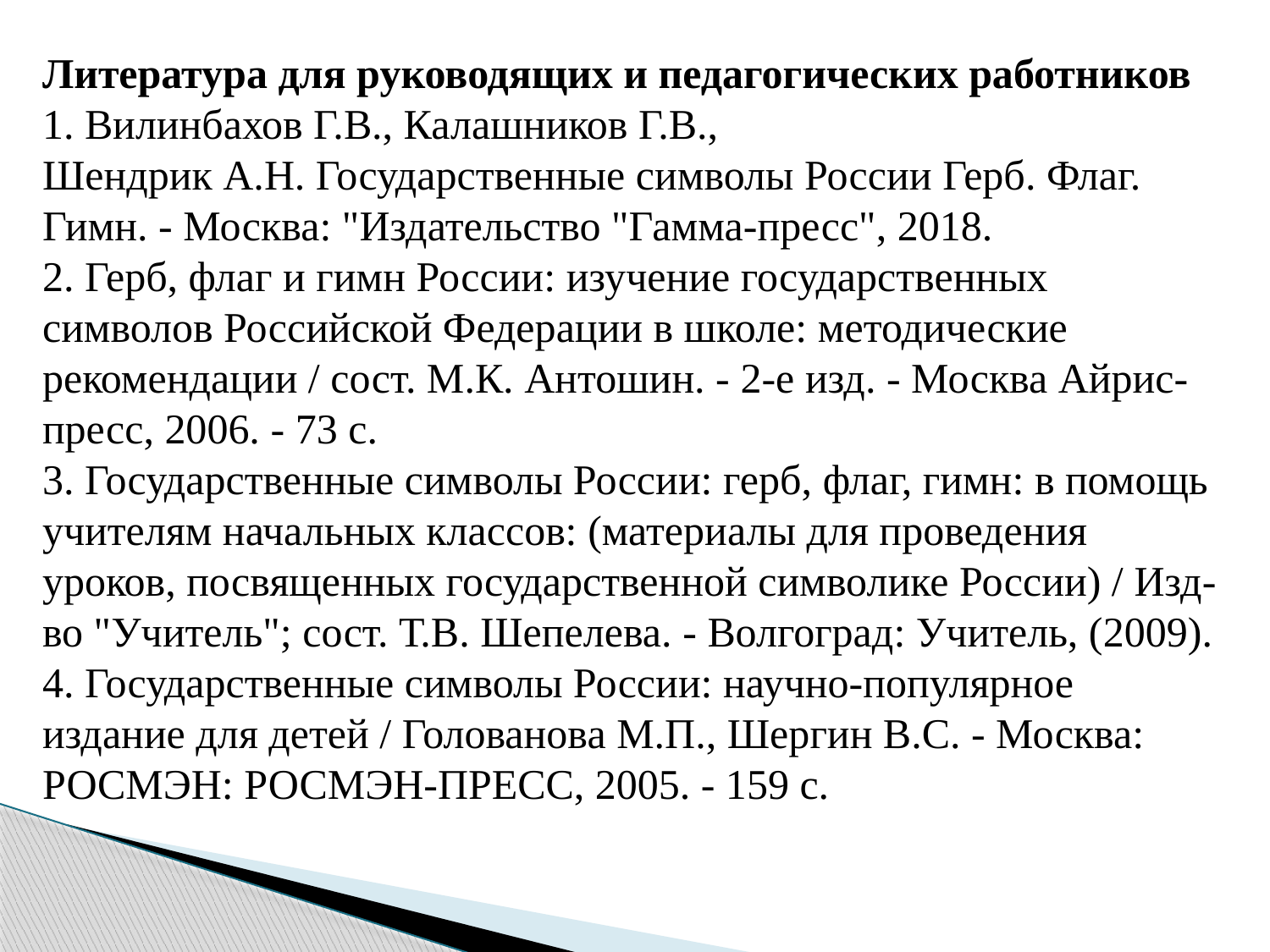

Литература для руководящих и педагогических работников
1. Вилинбахов Г.В., Калашников Г.В., Шендрик А.Н. Государственные символы России Герб. Флаг. Гимн. - Москва: "Издательство "Гамма-пресс", 2018.
2. Герб, флаг и гимн России: изучение государственных символов Российской Федерации в школе: методические рекомендации / сост. М.К. Антошин. - 2-е изд. - Москва Айрис-пресс, 2006. - 73 с.
3. Государственные символы России: герб, флаг, гимн: в помощь учителям начальных классов: (материалы для проведения уроков, посвященных государственной символике России) / Изд-во "Учитель"; сост. Т.В. Шепелева. - Волгоград: Учитель, (2009).
4. Государственные символы России: научно-популярное издание для детей / Голованова М.П., Шергин В.С. - Москва: РОСМЭН: РОСМЭН-ПРЕСС, 2005. - 159 с.